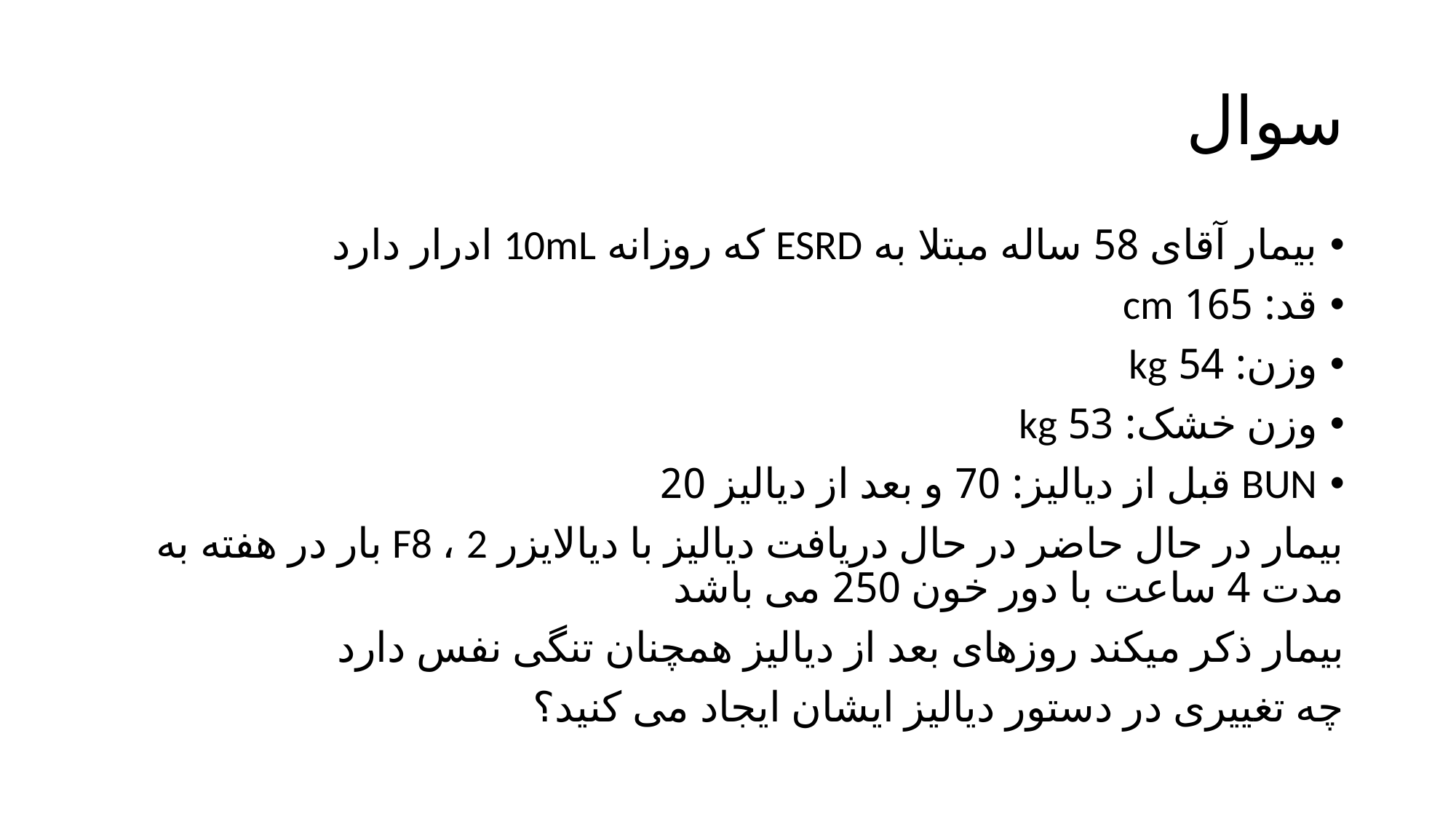

# سوال
بیمار آقای 58 ساله مبتلا به ESRD که روزانه 10mL ادرار دارد
قد: 165 cm
وزن: 54 kg
وزن خشک: 53 kg
BUN قبل از دیالیز: 70 و بعد از دیالیز 20
بیمار در حال حاضر در حال دریافت دیالیز با دیالایزر F8 ، 2 بار در هفته به مدت 4 ساعت با دور خون 250 می باشد
بیمار ذکر میکند روزهای بعد از دیالیز همچنان تنگی نفس دارد
چه تغییری در دستور دیالیز ایشان ایجاد می کنید؟